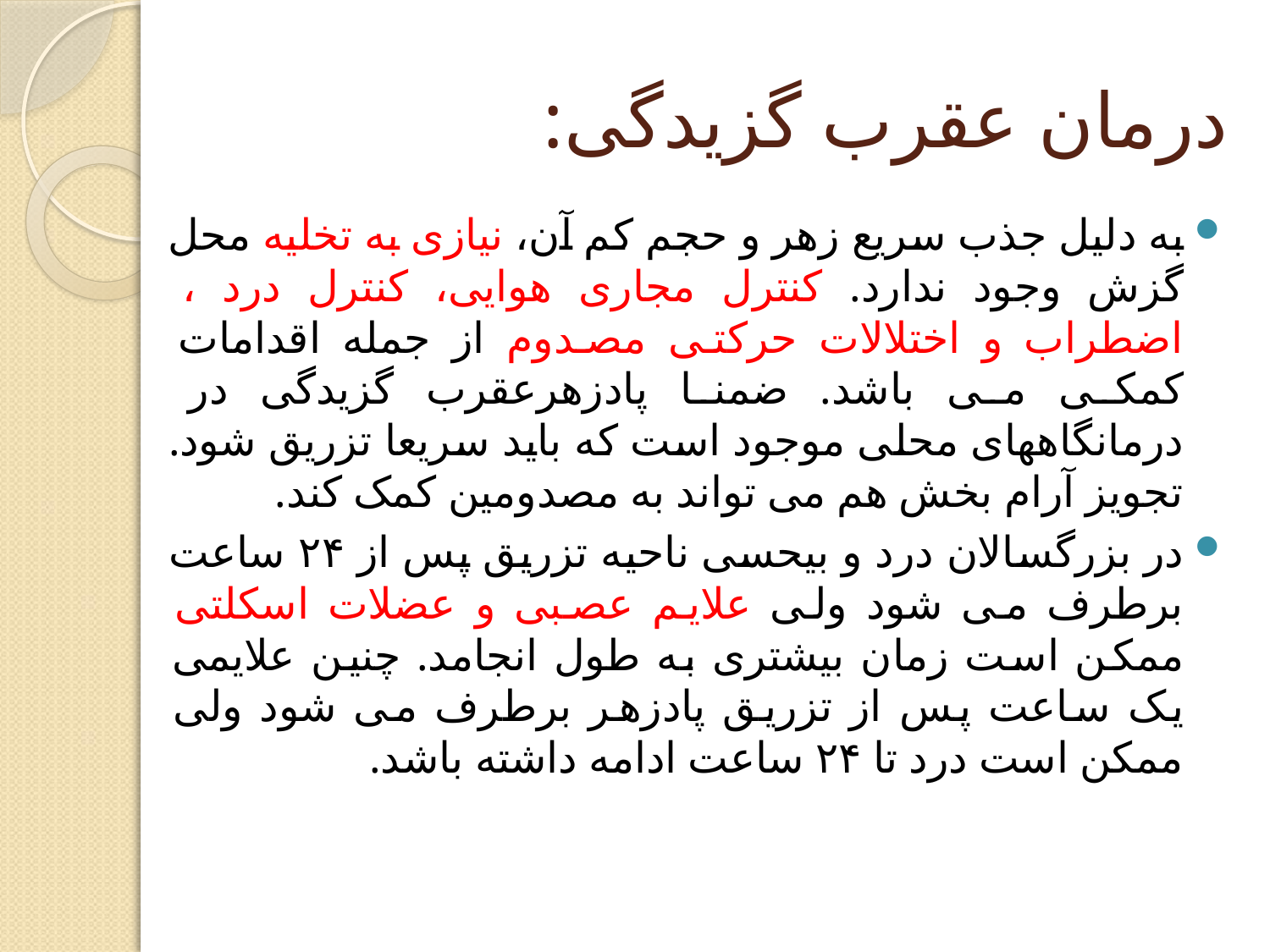

# درمان عقرب گزیدگی:
به دلیل جذب سریع زهر و حجم کم آن، نیازی به تخلیه محل گزش وجود ندارد. کنترل مجاری هوایی، کنترل درد ، اضطراب و اختلالات حرکتی مصدوم از جمله اقدامات کمکی می باشد. ضمنا پادزهرعقرب گزیدگی در درمانگاههای محلی موجود است که باید سریعا تزریق شود. تجویز آرام بخش هم می تواند به مصدومین کمک کند.
در بزرگسالان درد و بیحسی ناحیه تزریق پس از ۲۴ ساعت برطرف می شود ولی علایم عصبی و عضلات اسکلتی ممکن است زمان بیشتری به طول انجامد. چنین علایمی یک ساعت پس از تزریق پادزهر برطرف می شود ولی ممکن است درد تا ۲۴ ساعت ادامه داشته باشد.